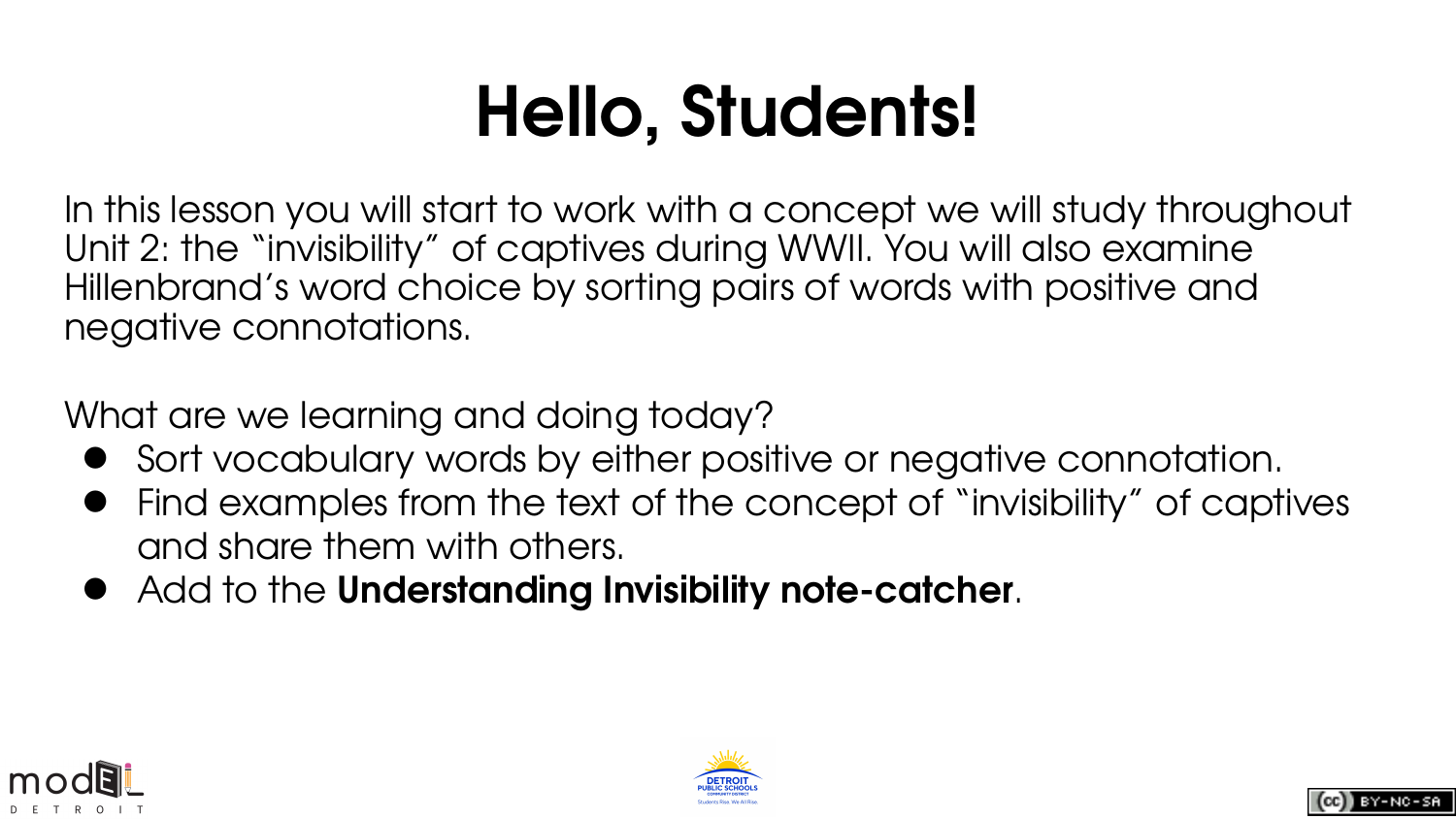

Hello, Students!
In this lesson you will start to work with a concept we will study throughout Unit 2: the “invisibility” of captives during WWII. You will also examine Hillenbrand’s word choice by sorting pairs of words with positive and negative connotations.

What are we learning and doing today?
Sort vocabulary words by either positive or negative connotation.
Find examples from the text of the concept of “invisibility” of captives and share them with others.
Add to the Understanding Invisibility note-catcher.